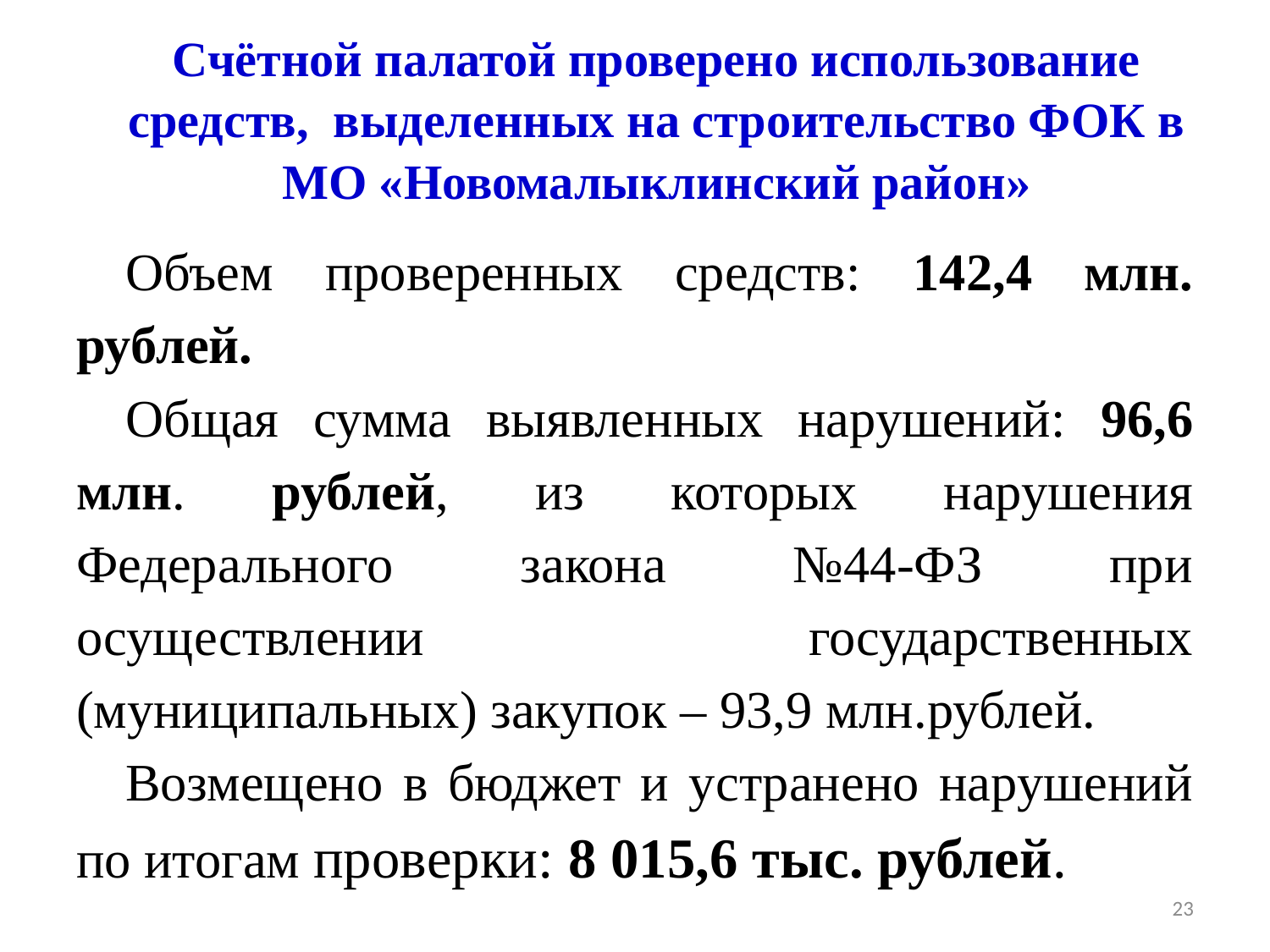

# Счётной палатой проверено использование средств,  выделенных на строительство ФОК в МО «Новомалыклинский район»
Объем проверенных средств: 142,4 млн. рублей.
Общая сумма выявленных нарушений: 96,6 млн. рублей, из которых нарушения Федерального закона №44-ФЗ при осуществлении государственных (муниципальных) закупок – 93,9 млн.рублей.
Возмещено в бюджет и устранено нарушений по итогам проверки: 8 015,6 тыс. рублей.

23